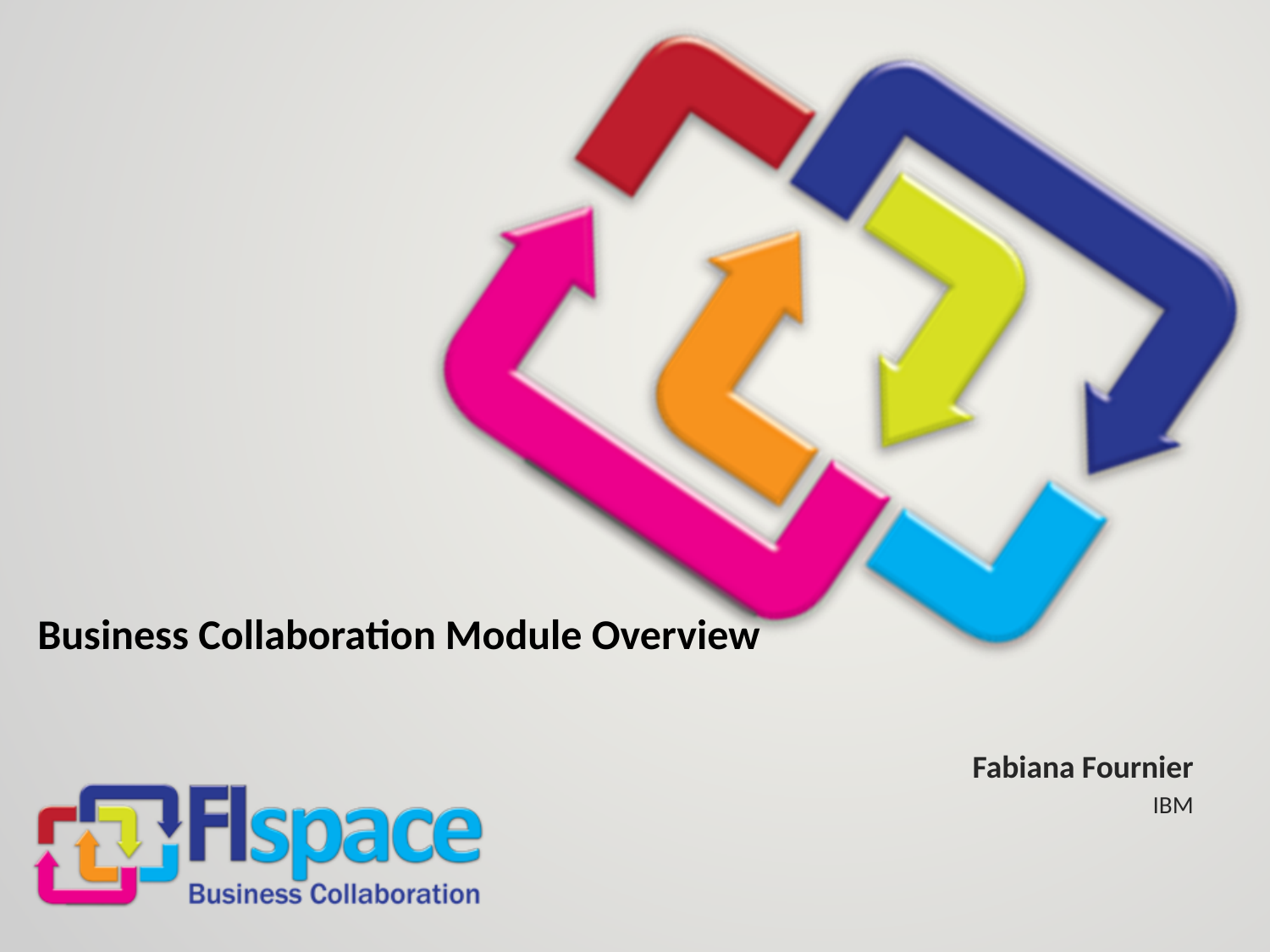

# Business Collaboration Module Overview
Fabiana Fournier
IBM